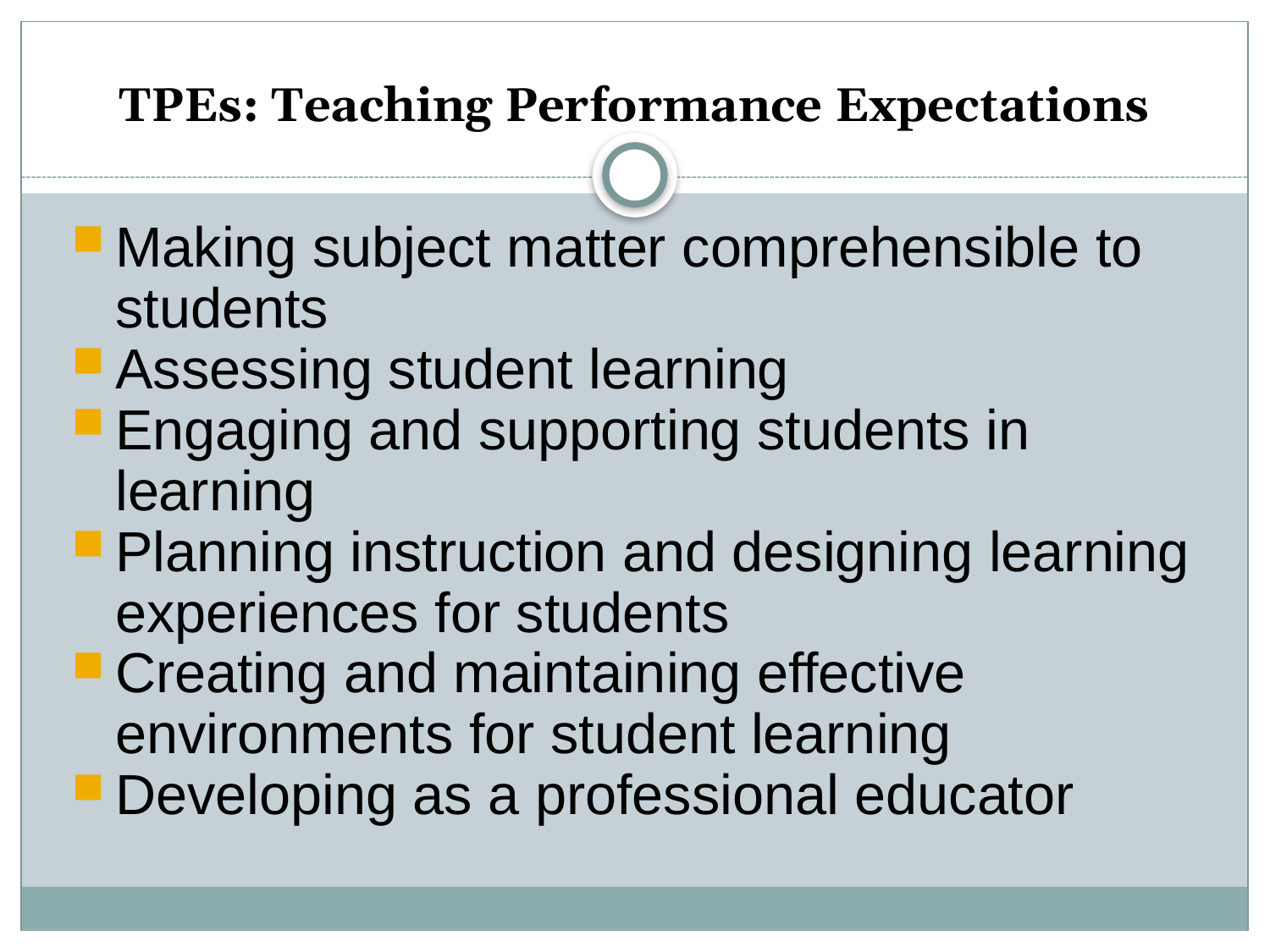

# TPEs: Teaching Performance Expectations
Making subject matter comprehensible to students
Assessing student learning
Engaging and supporting students in learning
Planning instruction and designing learning experiences for students
Creating and maintaining effective environments for student learning
Developing as a professional educator